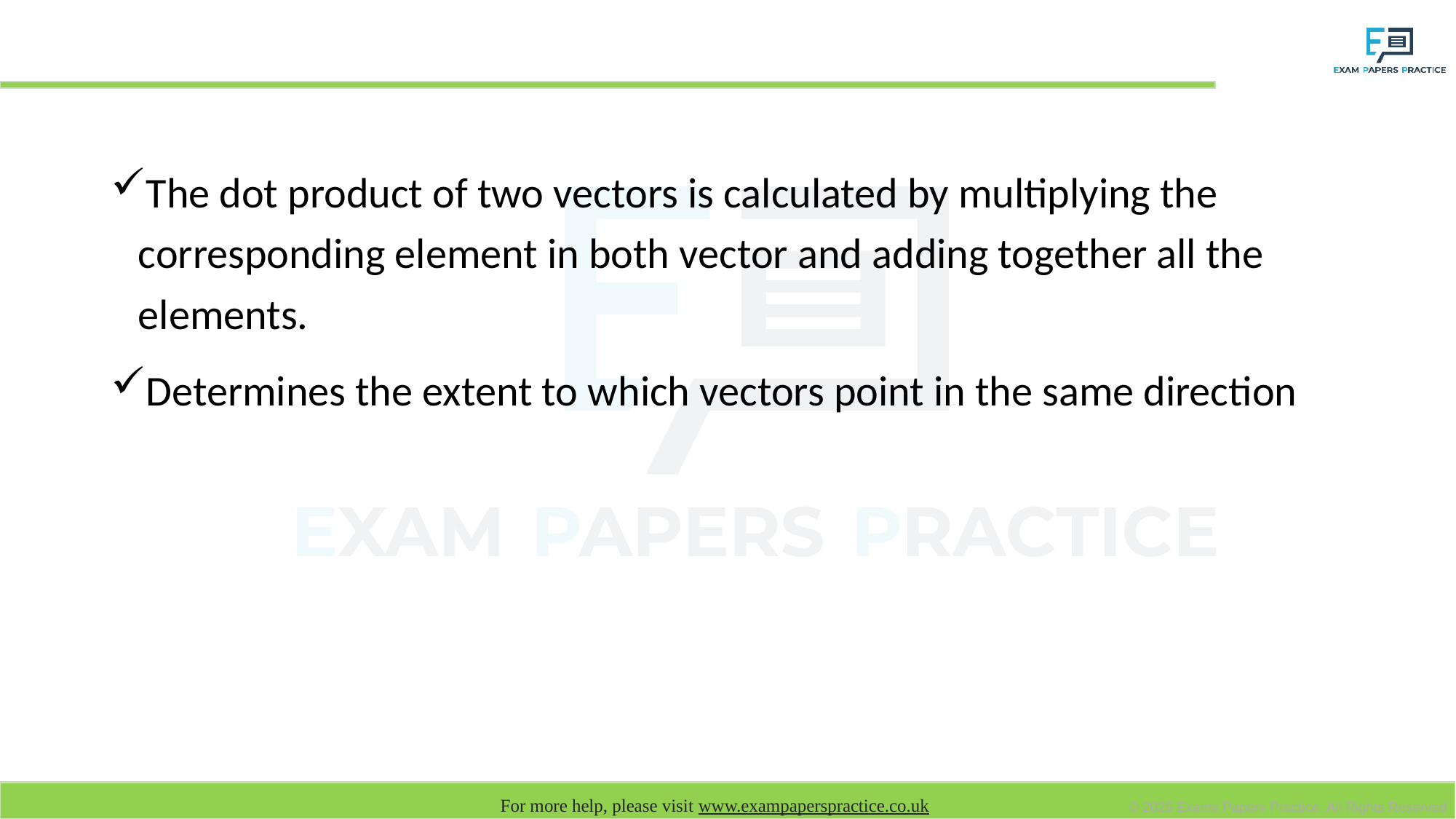

# Dot product
The dot product of two vectors is calculated by multiplying the corresponding element in both vector and adding together all the elements.
Determines the extent to which vectors point in the same direction